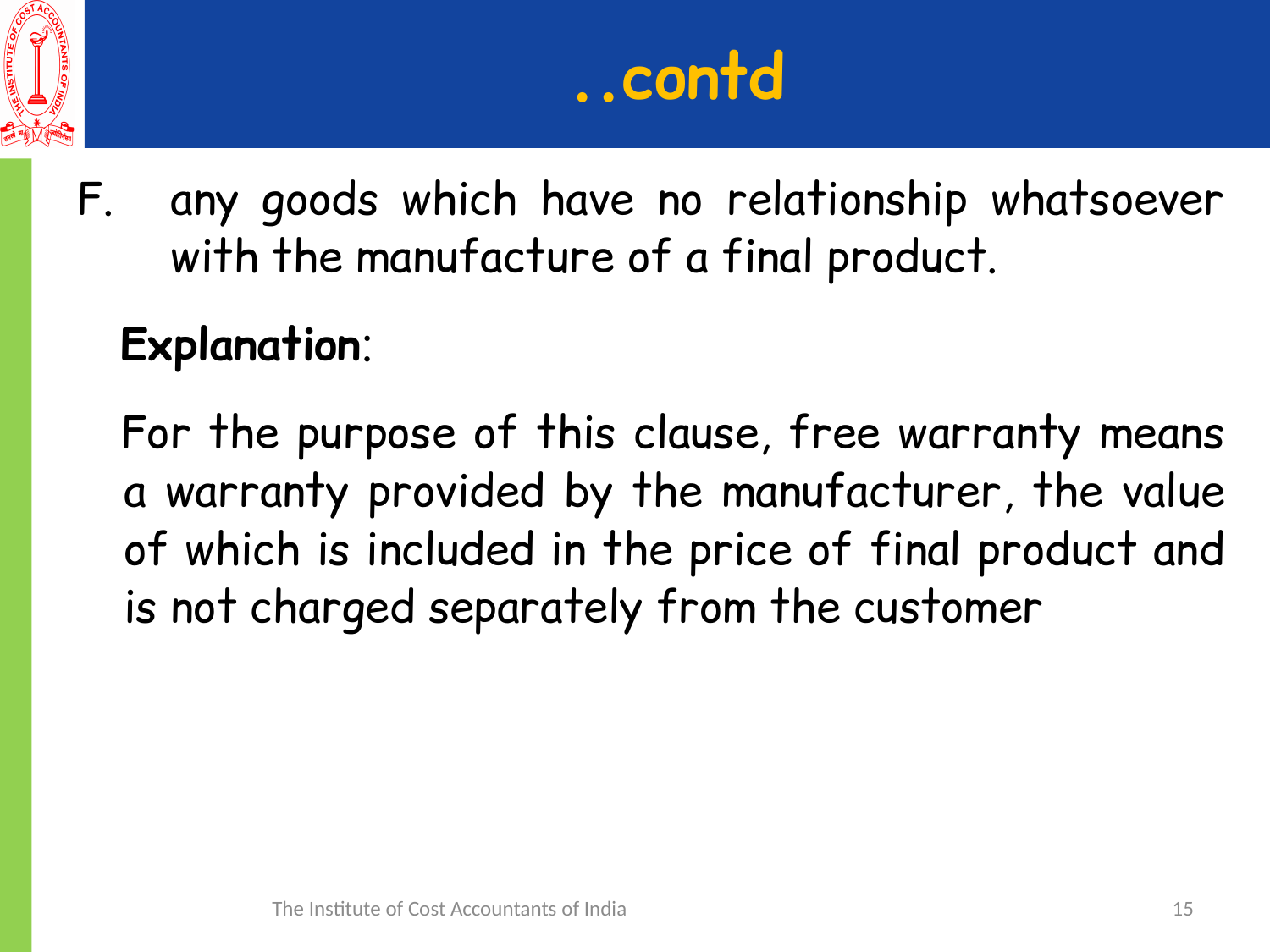

# ..contd
any goods which have no relationship whatsoever with the manufacture of a final product.
Explanation:
For the purpose of this clause, free warranty means a warranty provided by the manufacturer, the value of which is included in the price of final product and is not charged separately from the customer

The Institute of Cost Accountants of India
15